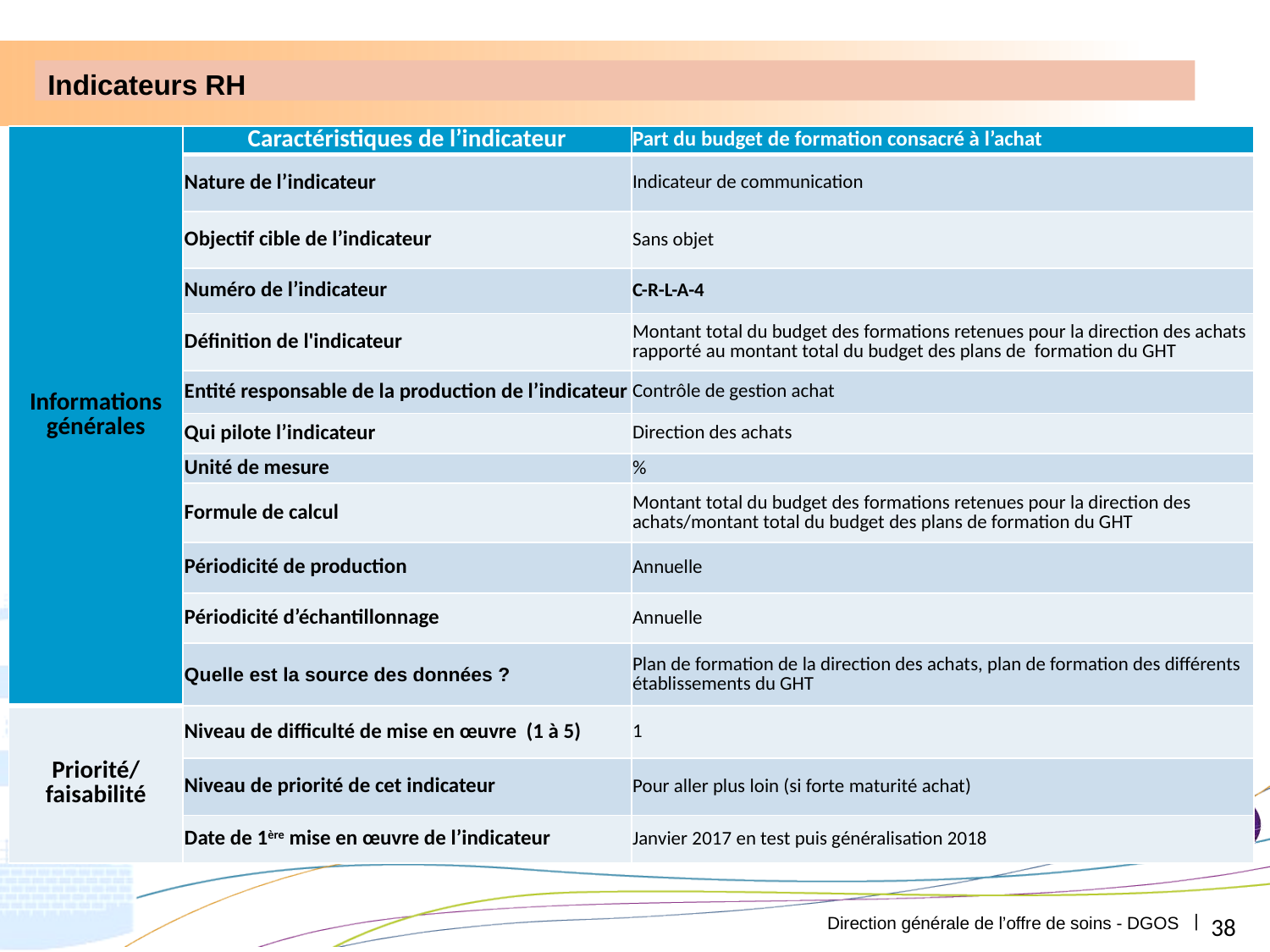

Indicateurs RH
| Informations générales | Caractéristiques de l’indicateur | Part du budget de formation consacré à l’achat |
| --- | --- | --- |
|  | Nature de l’indicateur | Indicateur de communication |
|  | Objectif cible de l’indicateur | Sans objet |
|  | Numéro de l’indicateur | C-R-L-A-4 |
|  | Définition de l'indicateur | Montant total du budget des formations retenues pour la direction des achats rapporté au montant total du budget des plans de formation du GHT |
|  | Entité responsable de la production de l’indicateur | Contrôle de gestion achat |
|  | Qui pilote l’indicateur | Direction des achats |
|  | Unité de mesure | % |
|  | Formule de calcul | Montant total du budget des formations retenues pour la direction des achats/montant total du budget des plans de formation du GHT |
|  | Périodicité de production | Annuelle |
|  | Périodicité d’échantillonnage | Annuelle |
|  | Quelle est la source des données ? | Plan de formation de la direction des achats, plan de formation des différents établissements du GHT |
| Priorité/ faisabilité | Niveau de difficulté de mise en œuvre (1 à 5) | 1 |
|  | Niveau de priorité de cet indicateur | Pour aller plus loin (si forte maturité achat) |
|  | Date de 1ère mise en œuvre de l’indicateur | Janvier 2017 en test puis généralisation 2018 |
38